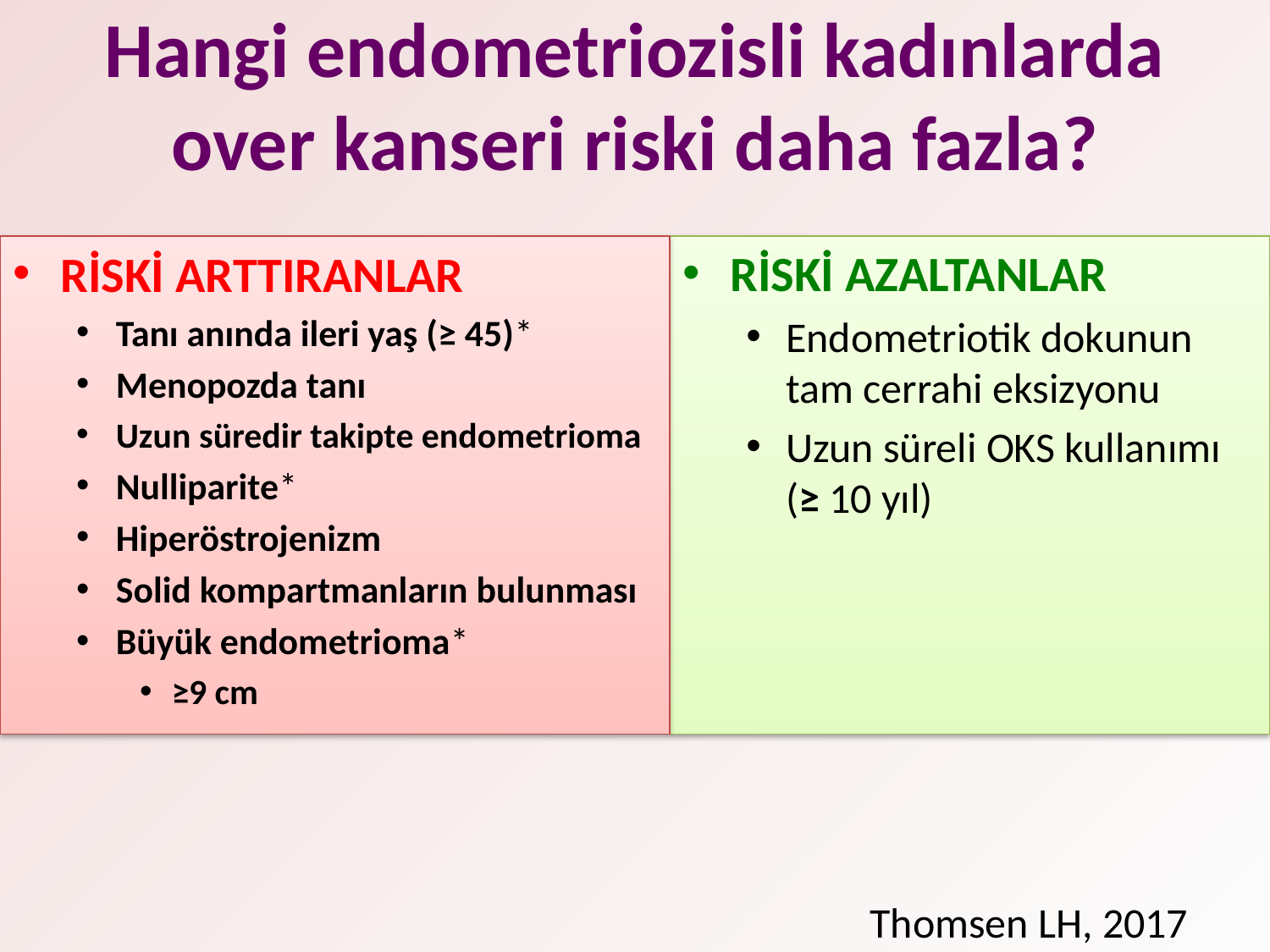

# Hangi endometriozisli kadınlarda over kanseri riski daha fazla?
RİSKİ ARTTIRANLAR
Tanı anında ileri yaş (≥ 45)*
Menopozda tanı
Uzun süredir takipte endometrioma
Nulliparite*
Hiperöstrojenizm
Solid kompartmanların bulunması
Büyük endometrioma*
≥9 cm
RİSKİ AZALTANLAR
Endometriotik dokunun   tam cerrahi eksizyonu
Uzun süreli OKS kullanımı   (≥ 10 yıl)
Thomsen LH, 2017